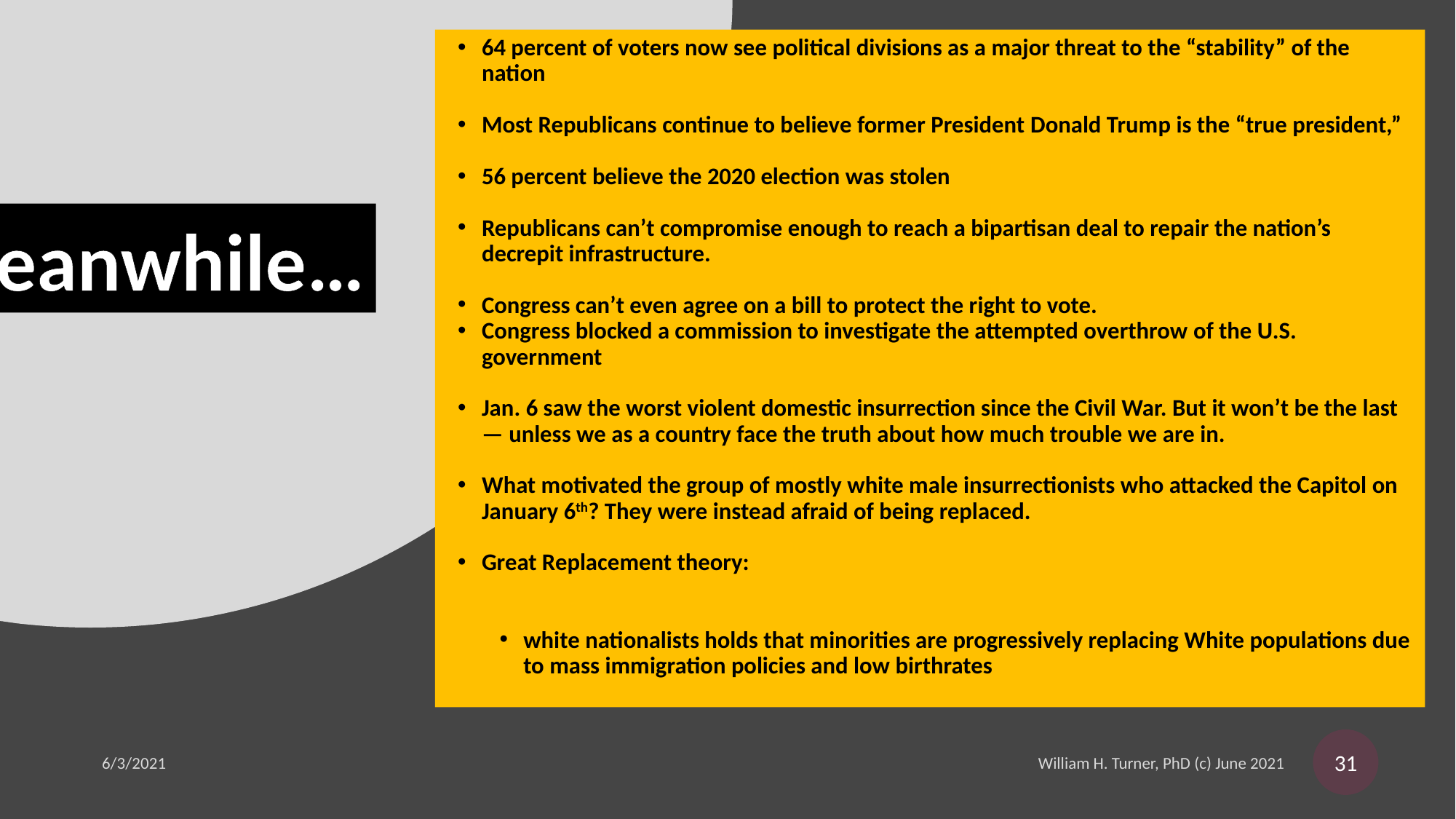

64 percent of voters now see political divisions as a major threat to the “stability” of the nation

Most Republicans continue to believe former President Donald Trump is the “true president,”

56 percent believe the 2020 election was stolen

Republicans can’t compromise enough to reach a bipartisan deal to repair the nation’s decrepit infrastructure.

Congress can’t even agree on a bill to protect the right to vote.
Congress blocked a commission to investigate the attempted overthrow of the U.S. government

Jan. 6 saw the worst violent domestic insurrection since the Civil War. But it won’t be the last — unless we as a country face the truth about how much trouble we are in.

What motivated the group of mostly white male insurrectionists who attacked the Capitol on January 6th? They were instead afraid of being replaced.

Great Replacement theory:

white nationalists holds that minorities are progressively replacing White populations due to mass immigration policies and low birthrates

Meanwhile…
31
6/3/2021
William H. Turner, PhD (c) June 2021